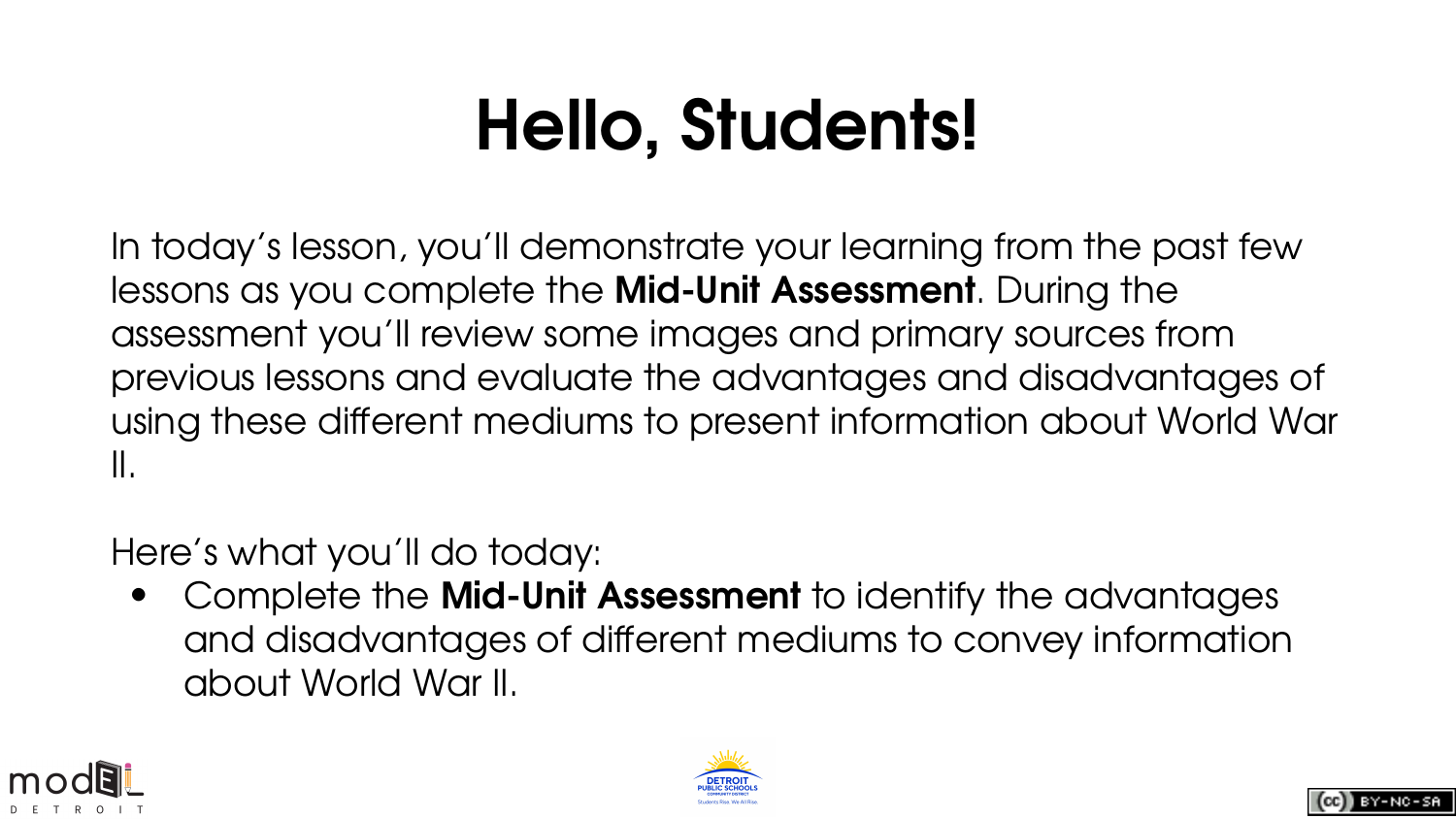

# Hello, Students!
In today’s lesson, you’ll demonstrate your learning from the past few lessons as you complete the Mid-Unit Assessment. During the assessment you’ll review some images and primary sources from previous lessons and evaluate the advantages and disadvantages of using these different mediums to present information about World War II.

Here’s what you’ll do today:
Complete the Mid-Unit Assessment to identify the advantages and disadvantages of different mediums to convey information about World War II.